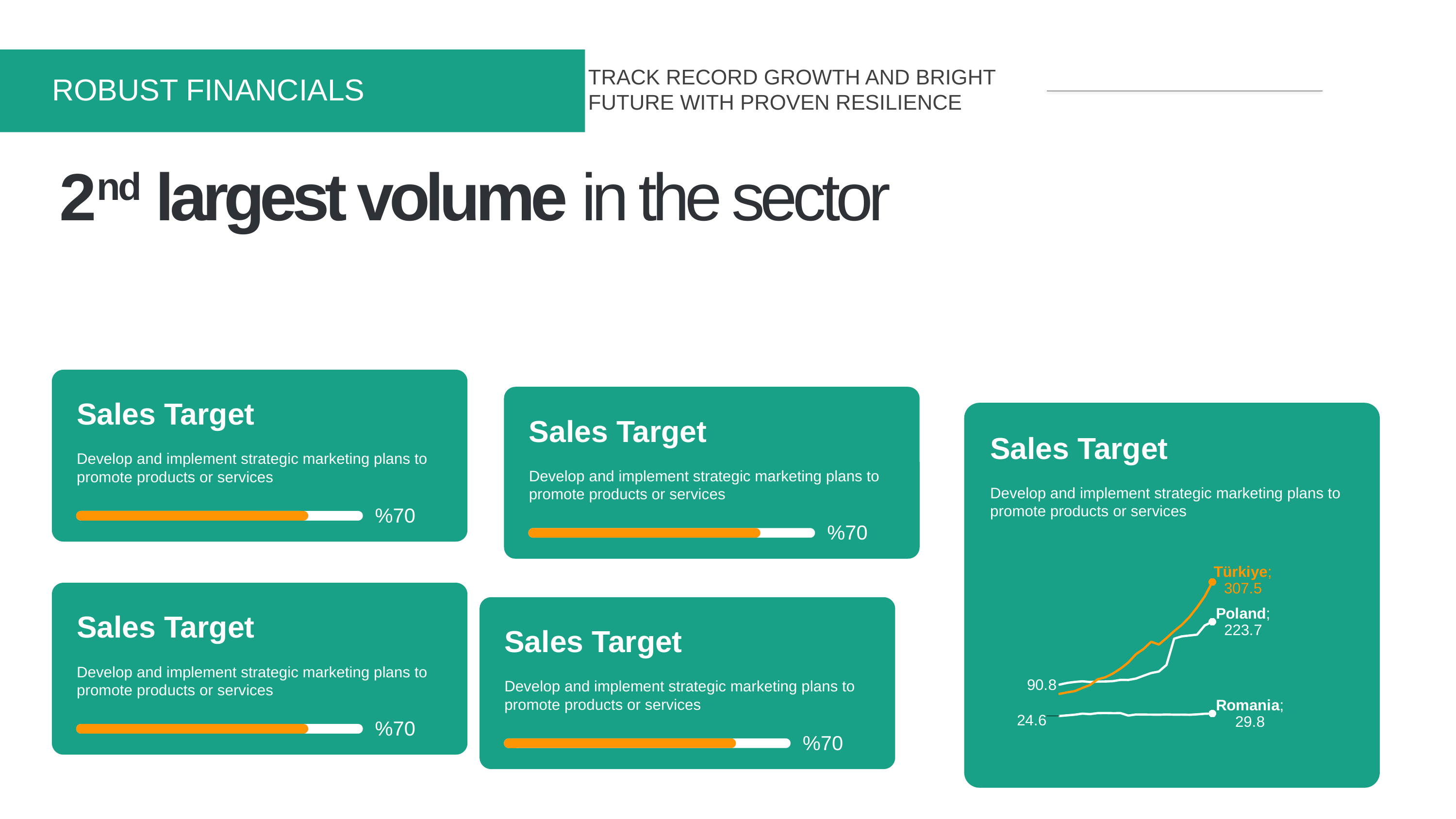

TRACK RECORD GROWTH AND BRIGHT
FUTURE WITH PROVEN RESILIENCE
ROBUST FINANCIALS
2nd largest volume in the sector
Sales Target

Develop and implement strategic marketing plans to promote products or services
%70

Sales Target

Develop and implement strategic marketing plans to promote products or services
%70

Sales Target

Develop and implement strategic marketing plans to promote products or services

### Chart

| Category | Poland | Romania | Türkiye |
|---|---|---|---|
| 2002 | 90.8 | 24.6 | 71.3 |
| 2003 | 94.4 | 26.0 | 74.5 |
| 2004 | 96.5 | 27.3 | 77.1 |
| 2005 | 97.9 | 29.6 | 83.9 |
| 2006 | 96.4 | 28.6 | 90.1 |
| 2007 | 97.3 | 30.7 | 102.0 |
| 2008 | 97.5 | 30.9 | 106.4 |
| 2009 | 98.2 | 30.6 | 114.4 |
| 2010 | 100.9 | 30.7 | 124.8 |
| 2011 | 100.7 | 25.5 | 137.5 |
| 2012 | 103.6 | 27.8 | 155.1 |
| 2013 | 109.6 | 27.6 | 166.1 |
| 2014 | 115.4 | 27.5 | 181.5 |
| 2015 | 118.5 | 27.3 | 175.5 |
| 2016 | 132.5 | 27.8 | 189.2 |
| 2017 | 187.9 | 27.4 | 204.0 |
| 2018 | 192.8 | 27.5 | 217.0 |
| 2019 | 194.6 | 27.2 | 233.6 |
| 2020 | 196.4 | 28.1 | 254.0 |
| 2021 | 215.8 | 29.3 | 277.1 |
| 2022 | 223.7 | 29.8 | 307.5 |
Sales Target

Develop and implement strategic marketing plans to promote products or services
%70

Sales Target

Develop and implement strategic marketing plans to promote products or services
%70